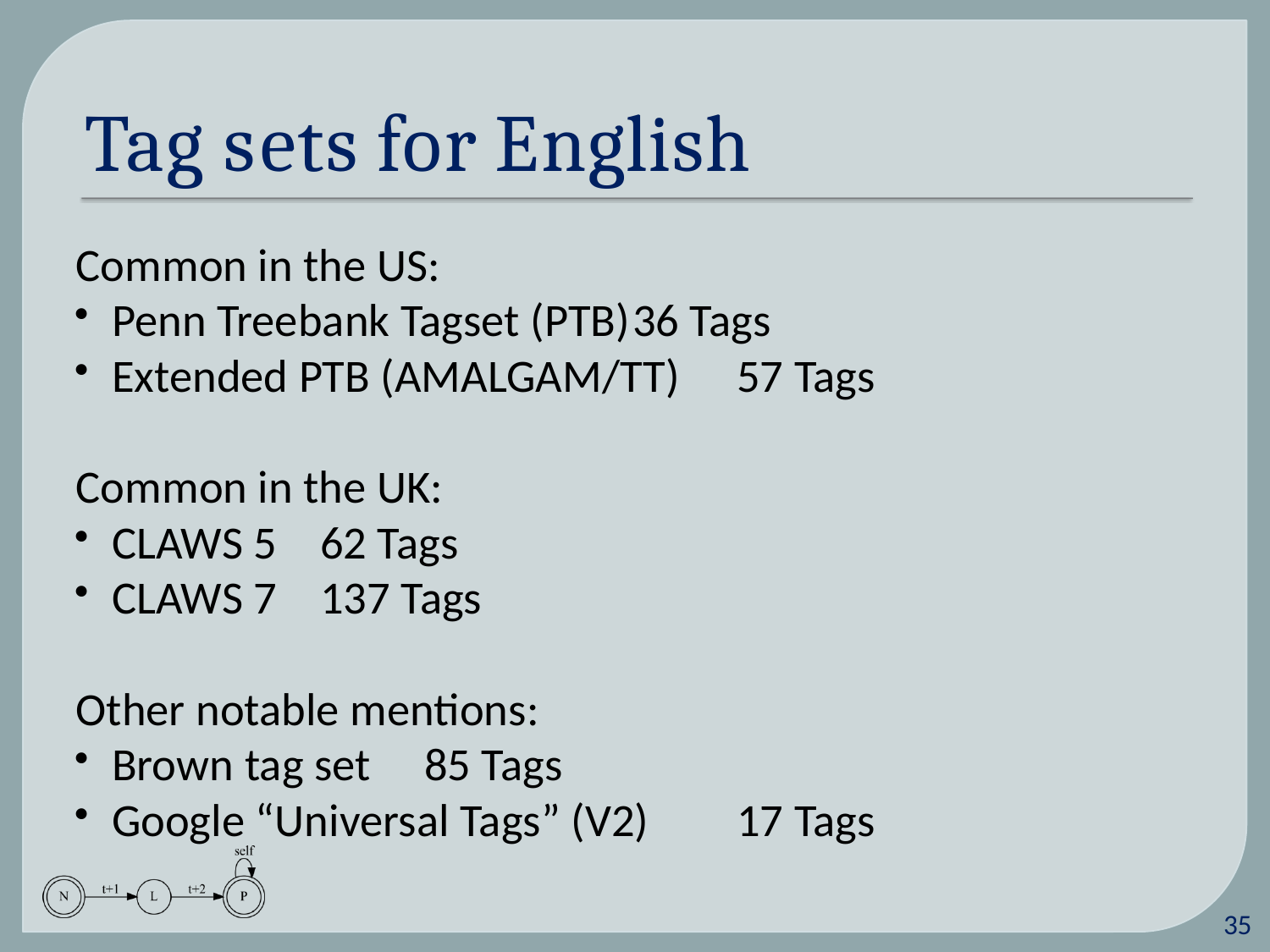

# Tag sets for English
Common in the US:
Penn Treebank Tagset (PTB)			36 Tags
Extended PTB (AMALGAM/TT)		57 Tags

Common in the UK:
CLAWS 5						62 Tags
CLAWS 7						137 Tags

Other notable mentions:
Brown tag set 					85 Tags
Google “Universal Tags” (V2)		17 Tags
35